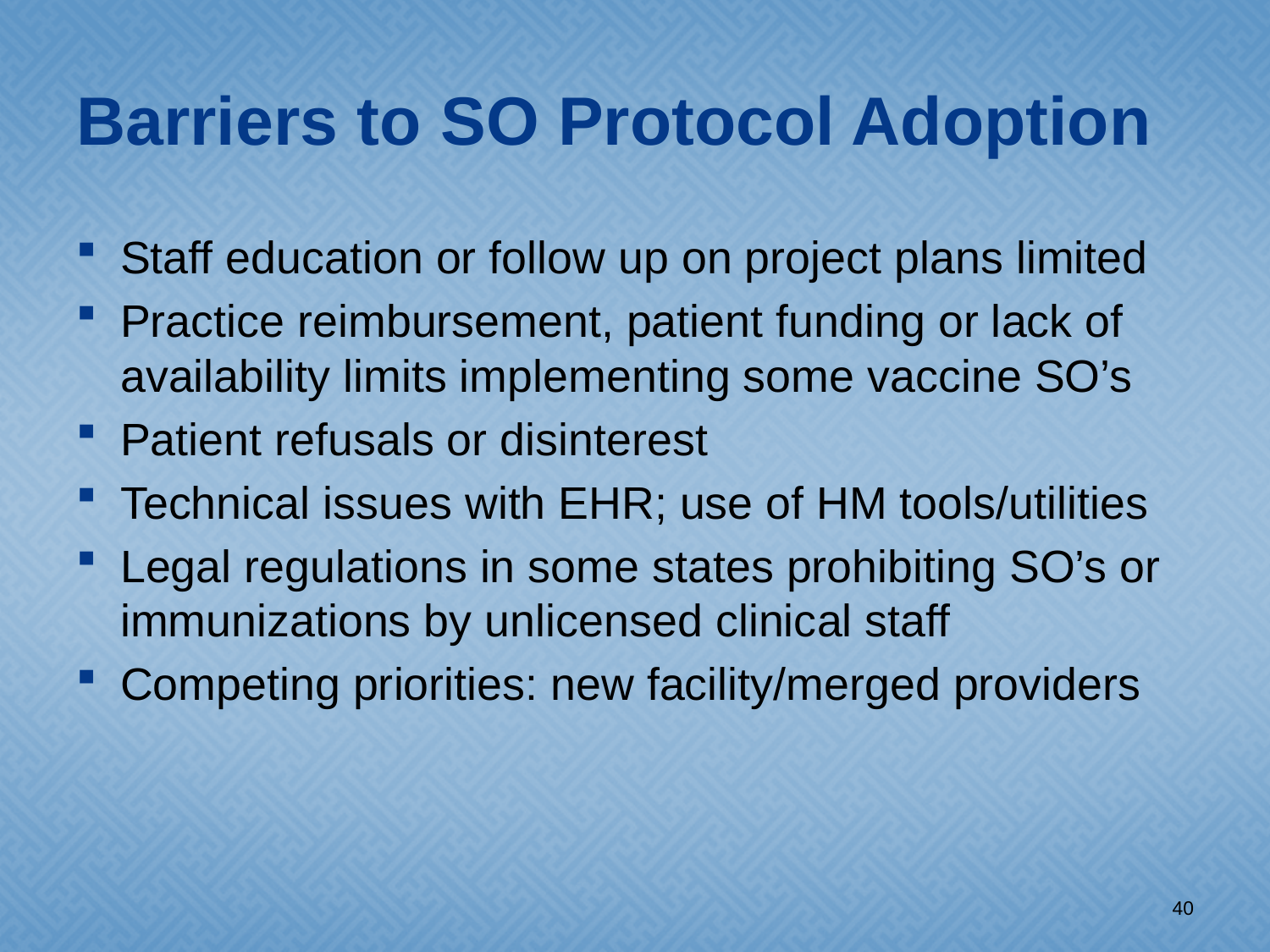

# Barriers to SO Protocol Adoption
Staff education or follow up on project plans limited
Practice reimbursement, patient funding or lack of availability limits implementing some vaccine SO’s
Patient refusals or disinterest
Technical issues with EHR; use of HM tools/utilities
Legal regulations in some states prohibiting SO’s or immunizations by unlicensed clinical staff
Competing priorities: new facility/merged providers

40